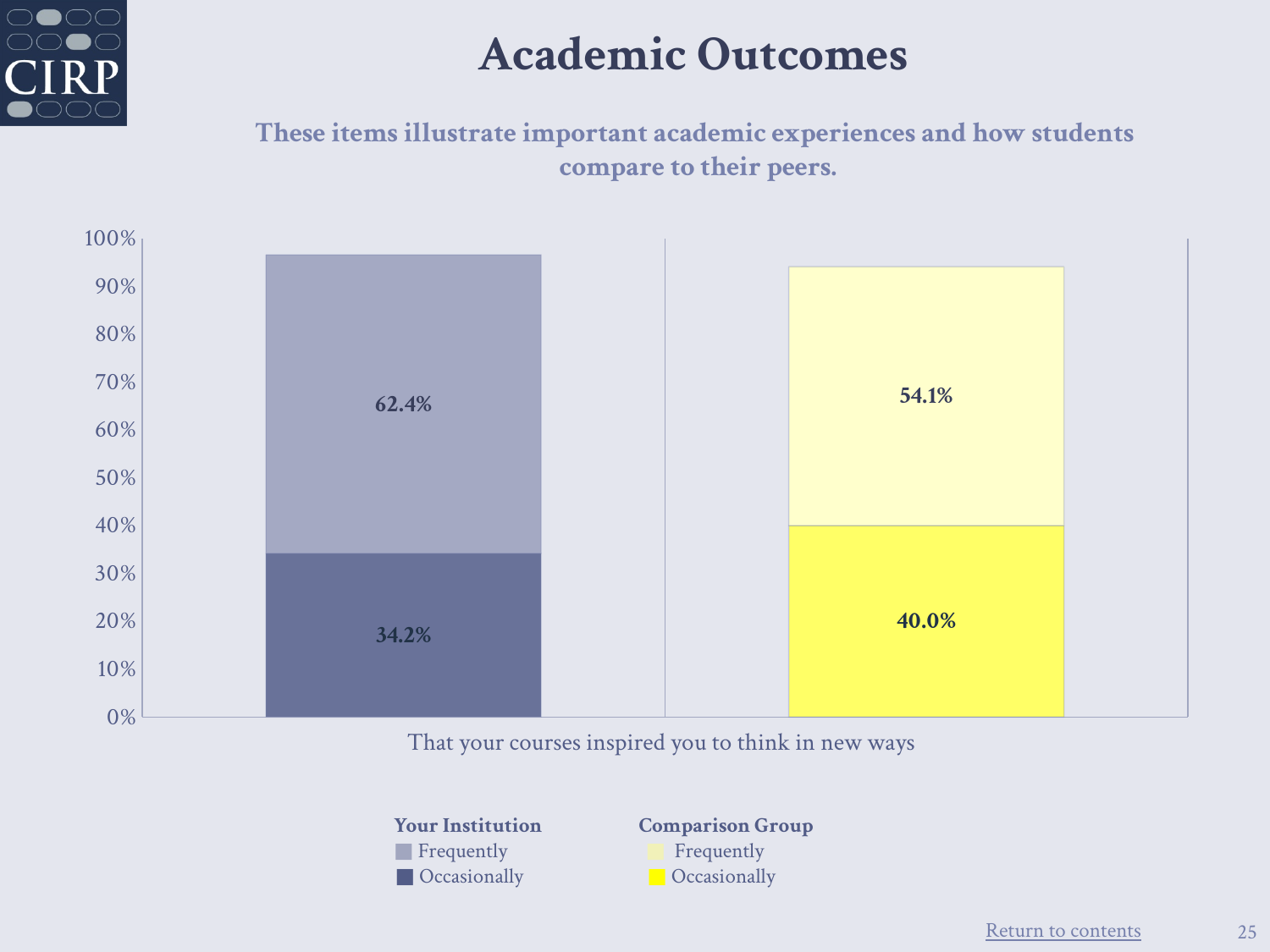

# Academic Outcomes These items illustrate important academic experiences and how students compare to their peers.

### Chart

| Category | Occasionally | Frequently |
|---|---|---|
| Your Institution | 0.342 | 0.624 |
| Comparison Group | 0.4 | 0.541 |
That your courses inspired you to think in new ways
Your Institution
■ Frequently
■ Occasionally

Comparison Group
 ■  Frequently
■ Occasionally

25